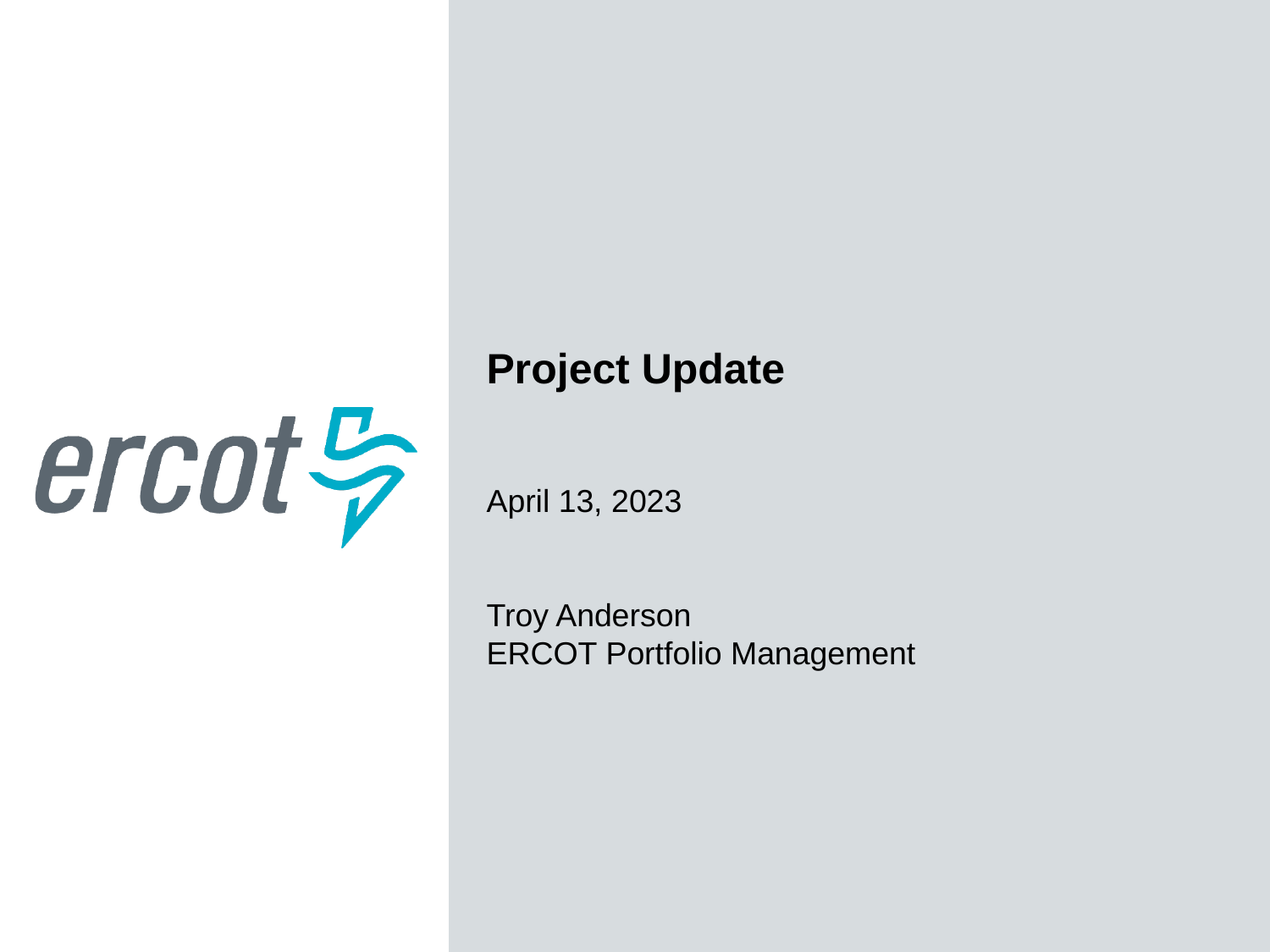

Project Update

April 13, 2023

Troy Anderson
ERCOT Portfolio Management